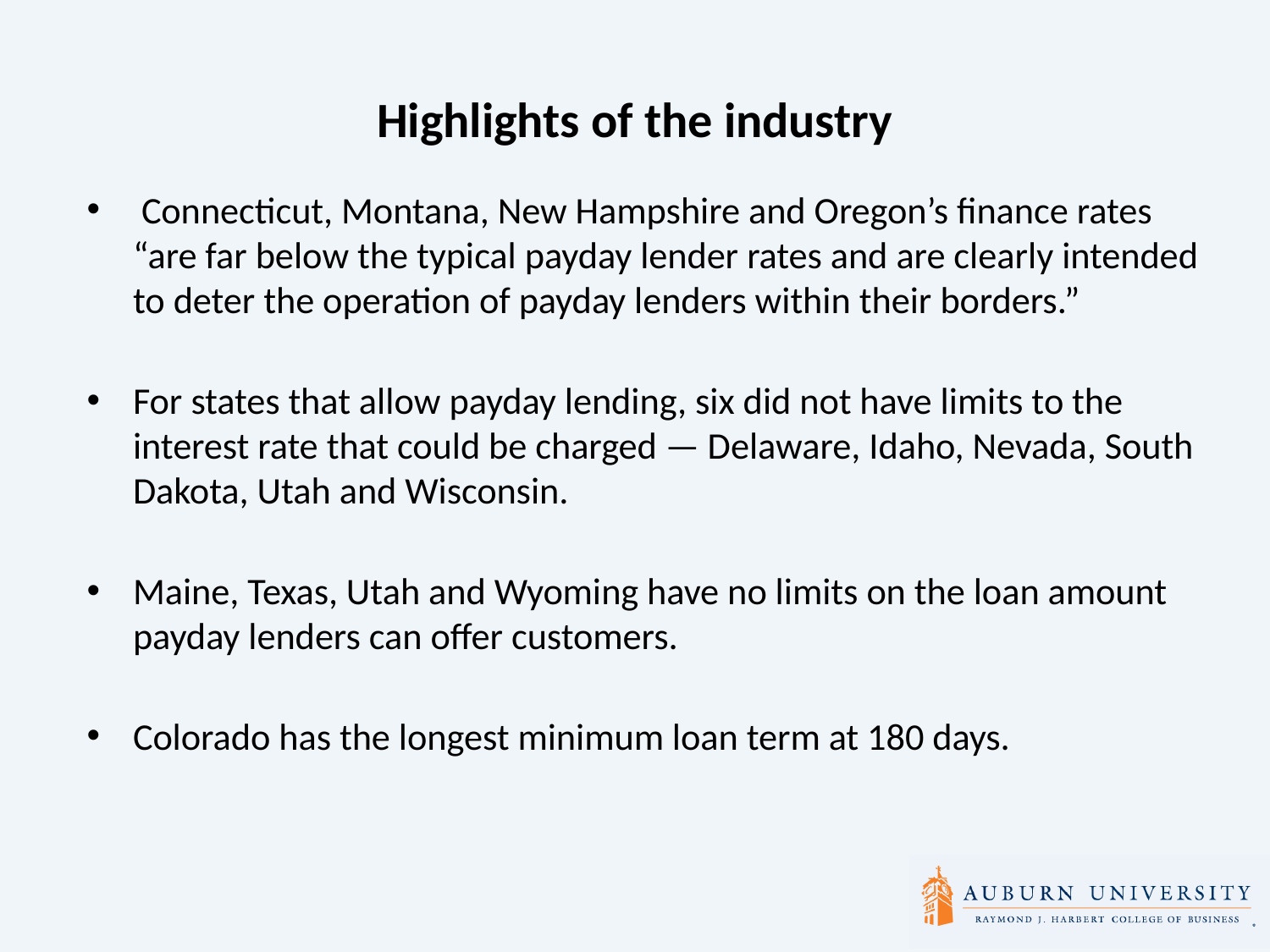

# Highlights of the industry
 Connecticut, Montana, New Hampshire and Oregon’s finance rates “are far below the typical payday lender rates and are clearly intended to deter the operation of payday lenders within their borders.”

For states that allow payday lending, six did not have limits to the interest rate that could be charged — Delaware, Idaho, Nevada, South Dakota, Utah and Wisconsin.

Maine, Texas, Utah and Wyoming have no limits on the loan amount payday lenders can offer customers.

Colorado has the longest minimum loan term at 180 days.